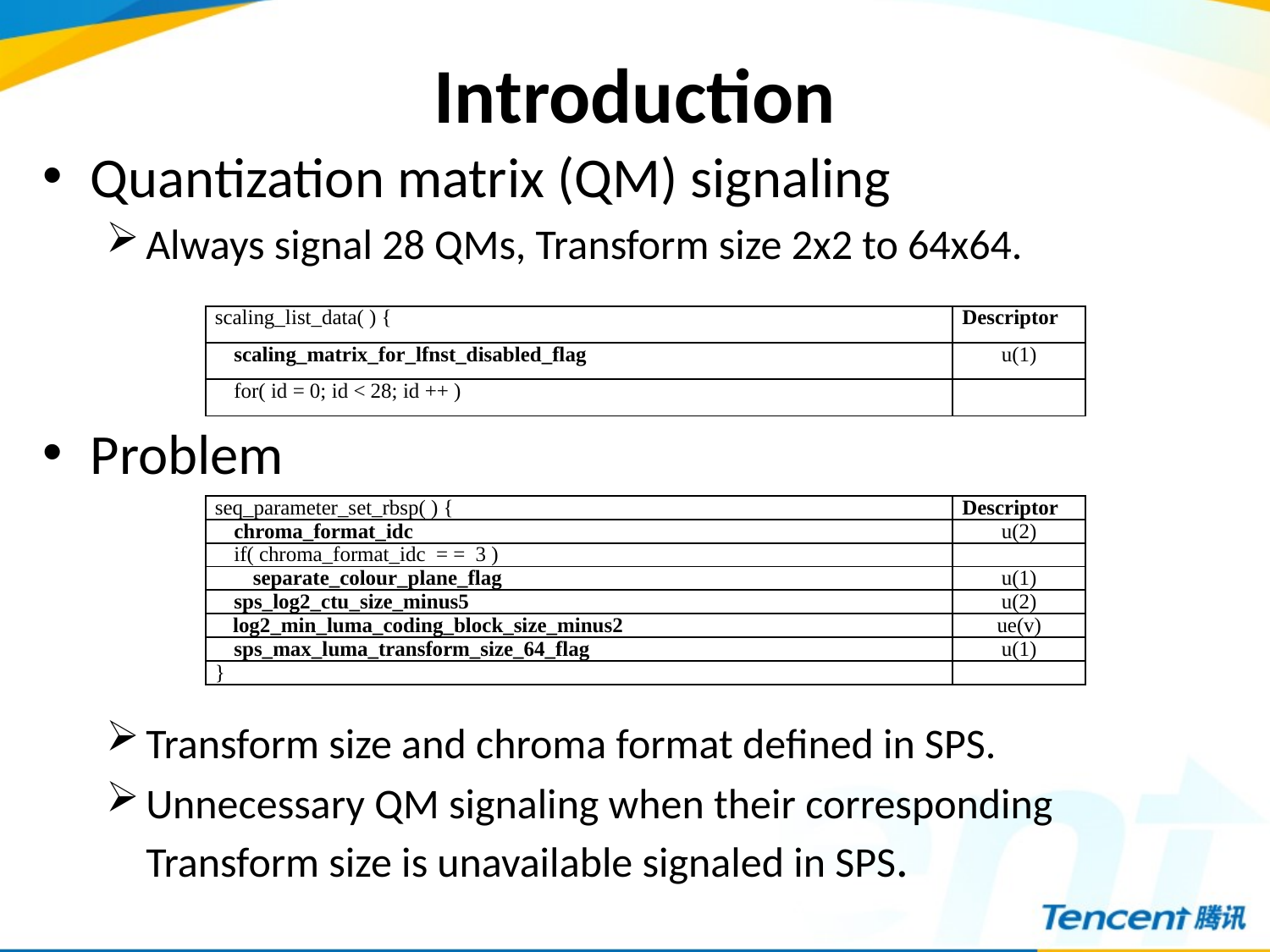

# Introduction
Quantization matrix (QM) signaling
Always signal 28 QMs, Transform size 2x2 to 64x64.

Problem

Transform size and chroma format defined in SPS.
Unnecessary QM signaling when their corresponding Transform size is unavailable signaled in SPS.
| scaling\_list\_data( ) { | Descriptor |
| --- | --- |
| scaling\_matrix\_for\_lfnst\_disabled\_flag | u(1) |
| for( id = 0; id < 28; id ++ ) |  |
| seq\_parameter\_set\_rbsp( ) { | Descriptor |
| --- | --- |
| chroma\_format\_idc | u(2) |
| if( chroma\_format\_idc = = 3 ) |  |
| separate\_colour\_plane\_flag | u(1) |
| sps\_log2\_ctu\_size\_minus5 | u(2) |
| log2\_min\_luma\_coding\_block\_size\_minus2 | ue(v) |
| sps\_max\_luma\_transform\_size\_64\_flag | u(1) |
| } |  |